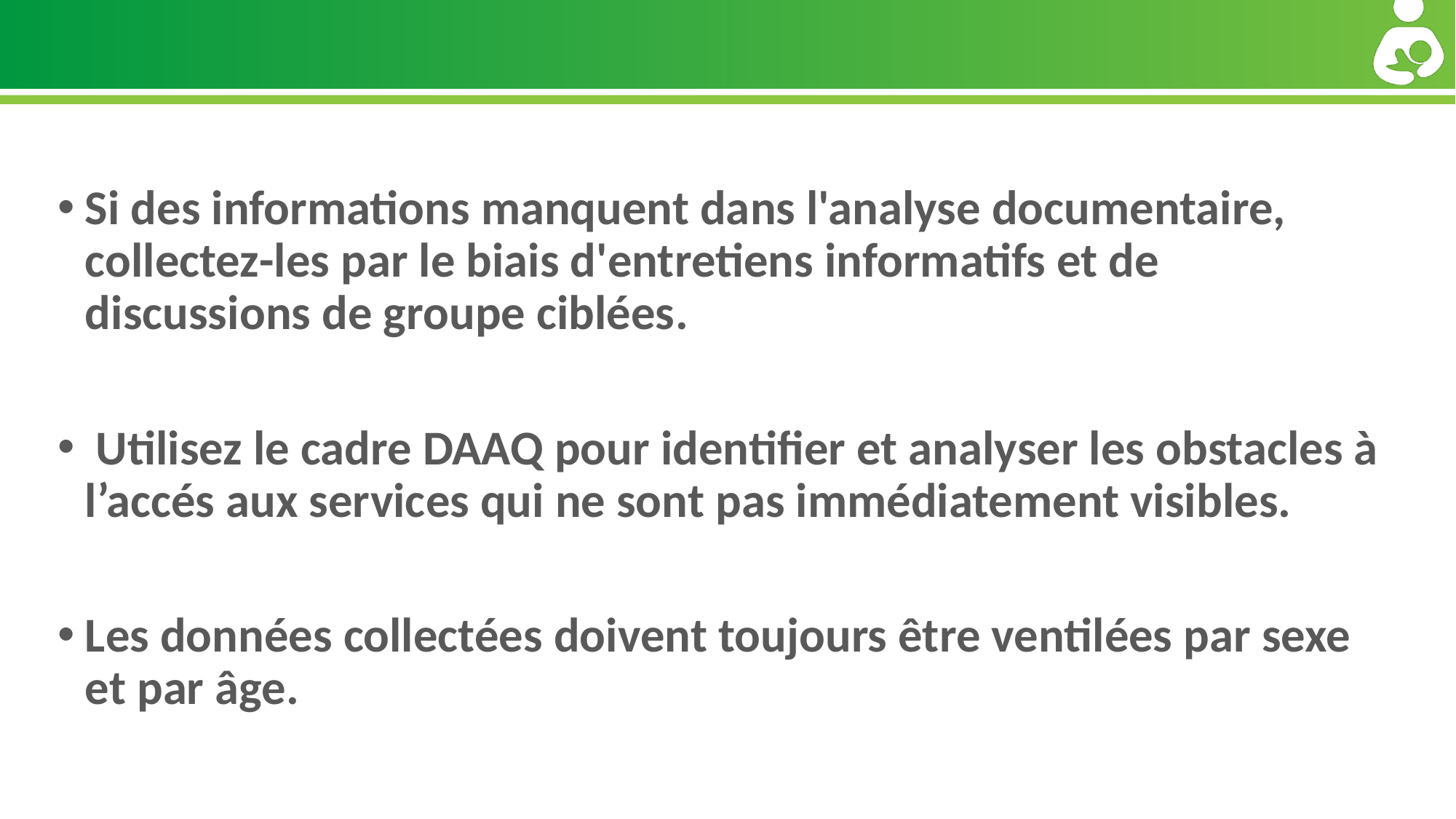

# Étapes de l’évaluation – collecter des données
Si des informations manquent dans l'analyse documentaire, collectez-les par le biais d'entretiens informatifs et de discussions de groupe ciblées.

 Utilisez le cadre DAAQ pour identifier et analyser les obstacles à l’accés aux services qui ne sont pas immédiatement visibles.

Les données collectées doivent toujours être ventilées par sexe et par âge.